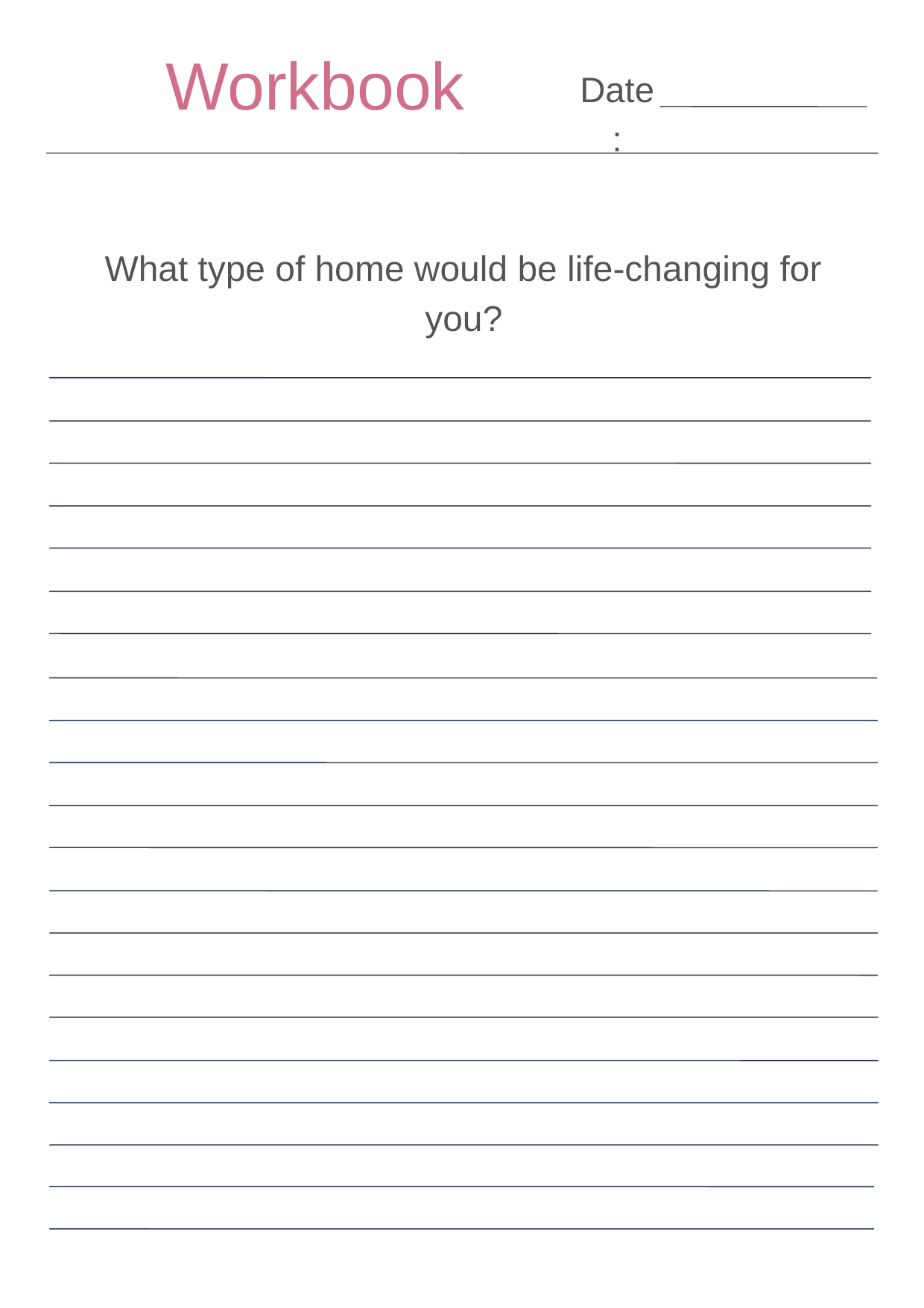

Workbook
Date:

What type of home would be life-changing for you?